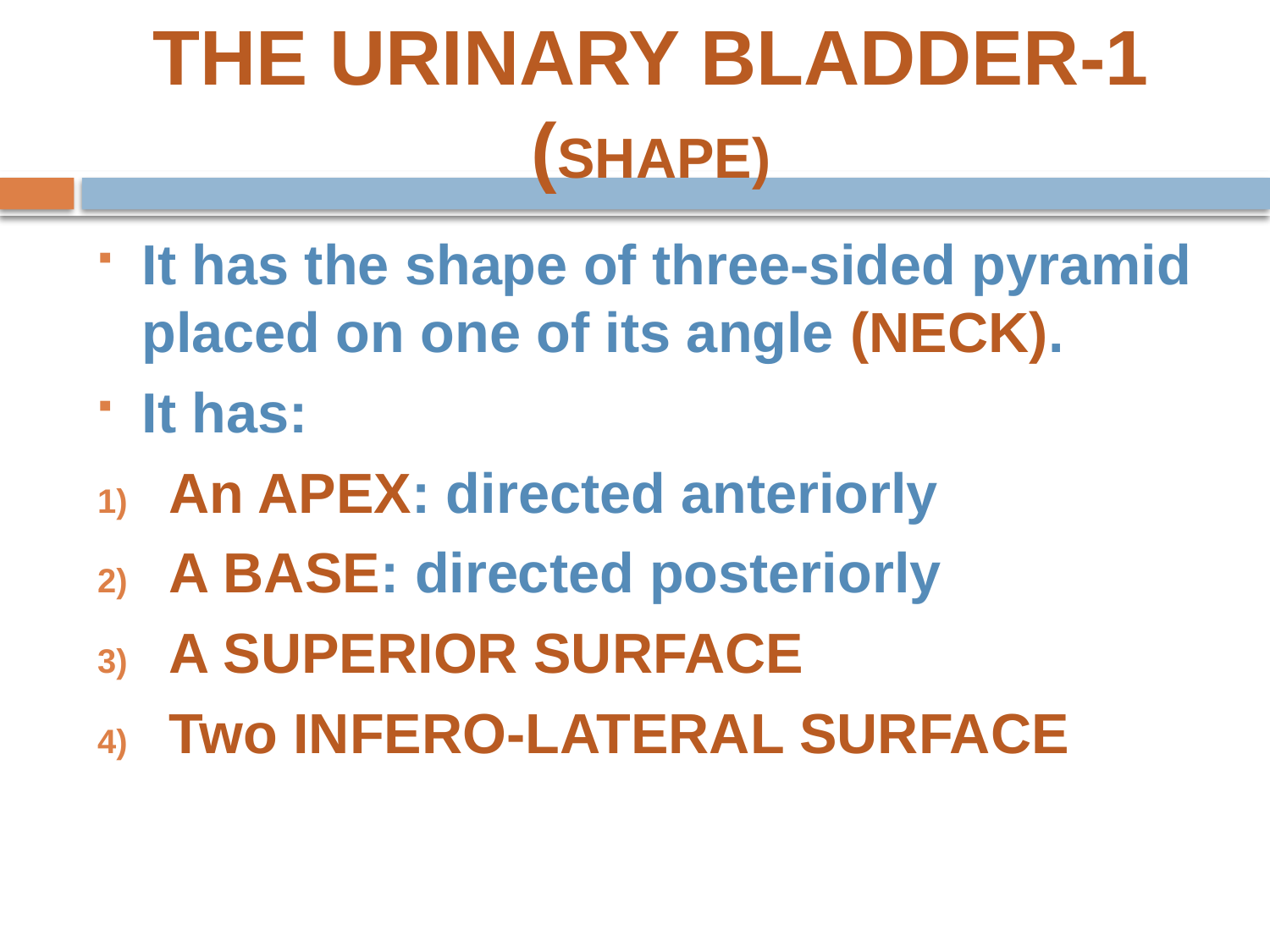

# THE URINARY BLADDER-1 (SHAPE)
It has the shape of three-sided pyramid placed on one of its angle (NECK).
It has:
An APEX: directed anteriorly
A BASE: directed posteriorly
A SUPERIOR SURFACE
Two INFERO-LATERAL SURFACE